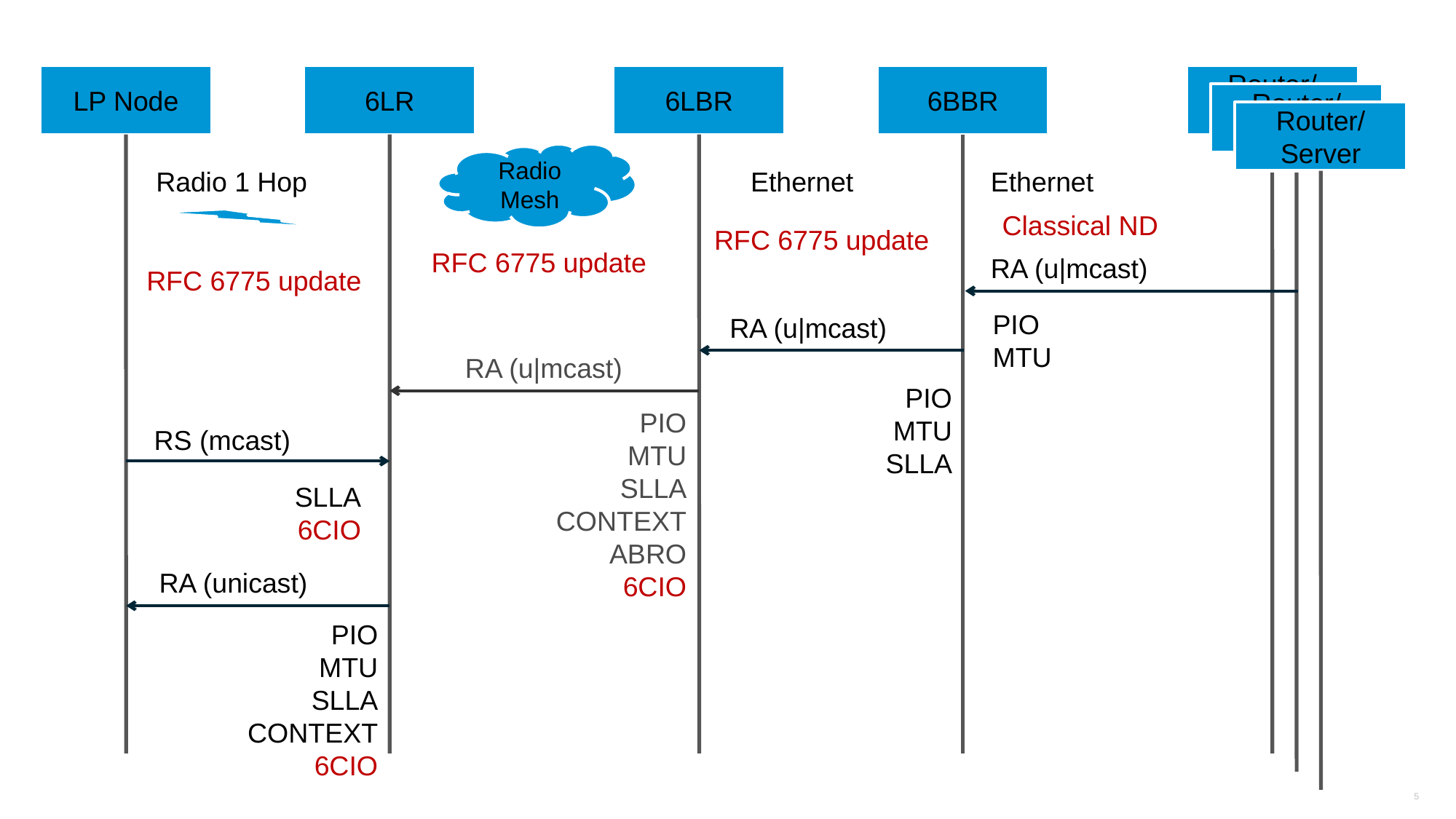

LP Node
6LR
6LBR
6BBR
Router/Server
Router/Server
Router/Server
Ethernet
Radio Mesh
Radio 1 Hop
Ethernet
Classical ND

RFC 6775 update
RFC 6775 update
RA (u|mcast)
RFC 6775 update
PIO
MTU

RA (u|mcast)
RA (u|mcast)
PIO
MTU
SLLA
PIO
MTU
SLLA
CONTEXT
ABRO
6CIO
RS (mcast)
SLLA
6CIO

RA (unicast)
PIO
MTU
SLLA
CONTEXT
6CIO